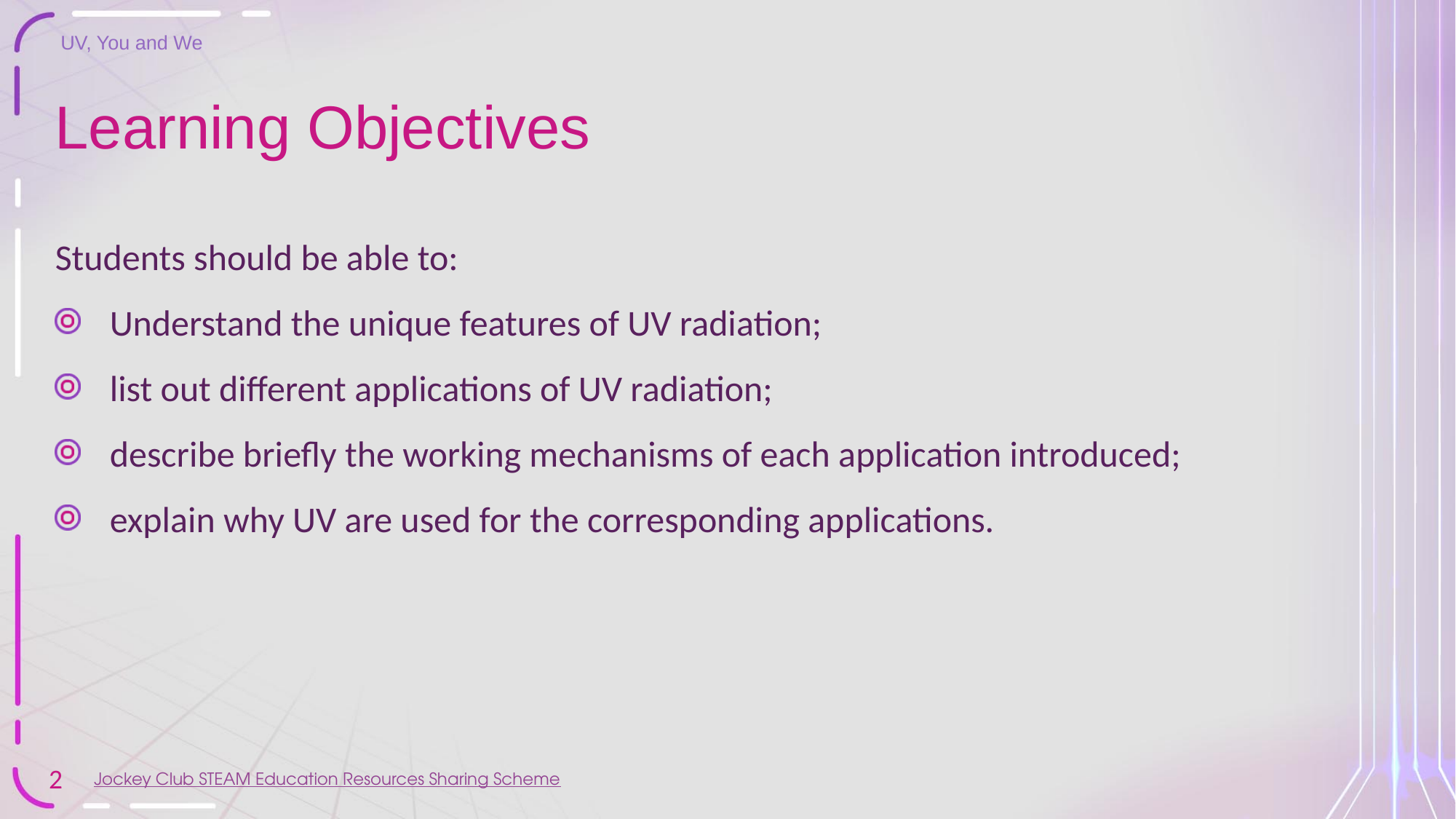

# Learning Objectives
Students should be able to:
Understand the unique features of UV radiation;
list out different applications of UV radiation;
describe briefly the working mechanisms of each application introduced;
explain why UV are used for the corresponding applications.